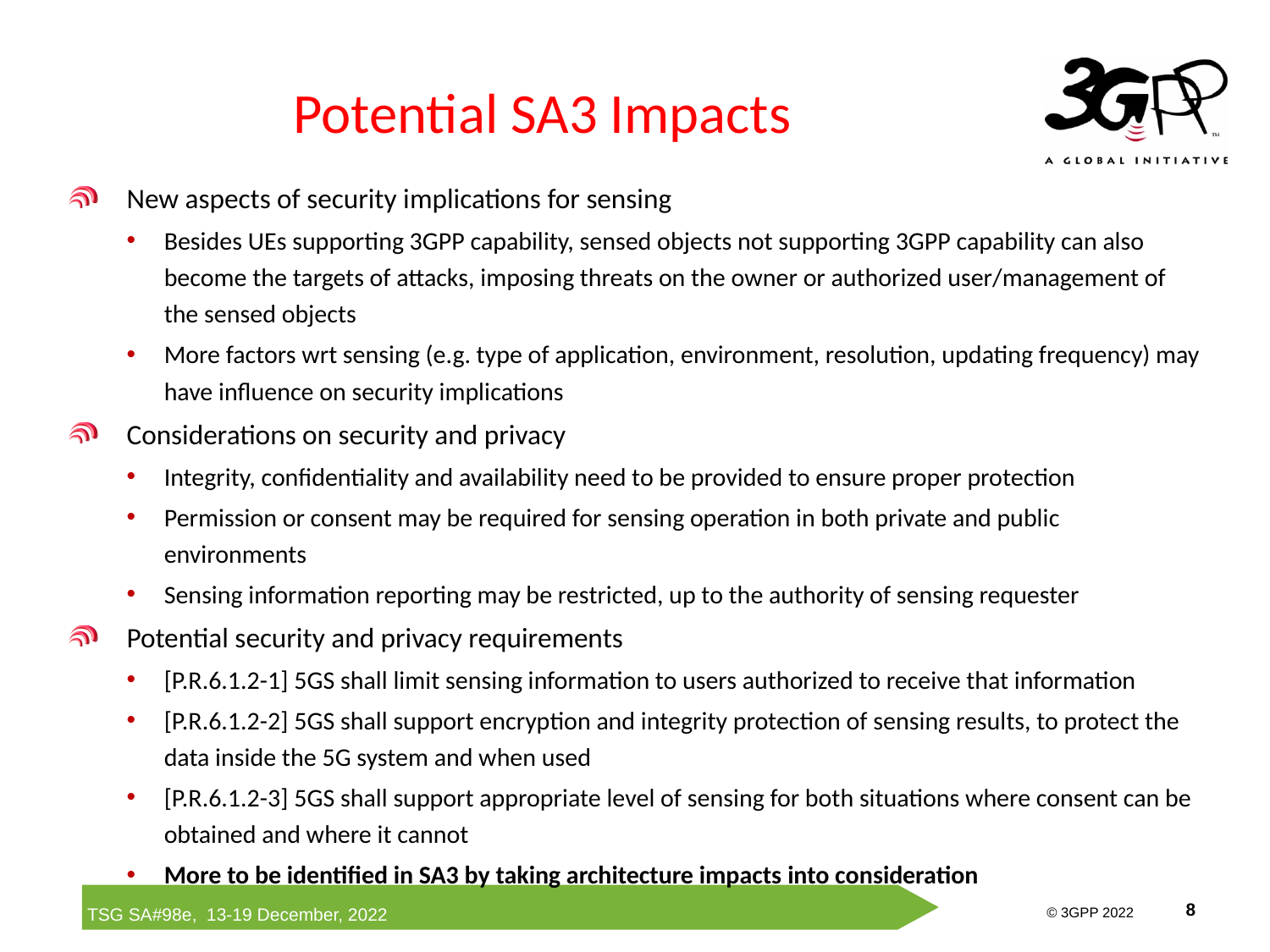

# Potential SA3 Impacts
New aspects of security implications for sensing
Besides UEs supporting 3GPP capability, sensed objects not supporting 3GPP capability can also become the targets of attacks, imposing threats on the owner or authorized user/management of the sensed objects
More factors wrt sensing (e.g. type of application, environment, resolution, updating frequency) may have influence on security implications
Considerations on security and privacy
Integrity, confidentiality and availability need to be provided to ensure proper protection
Permission or consent may be required for sensing operation in both private and public environments
Sensing information reporting may be restricted, up to the authority of sensing requester
Potential security and privacy requirements
[P.R.6.1.2-1] 5GS shall limit sensing information to users authorized to receive that information
[P.R.6.1.2-2] 5GS shall support encryption and integrity protection of sensing results, to protect the data inside the 5G system and when used
[P.R.6.1.2-3] 5GS shall support appropriate level of sensing for both situations where consent can be obtained and where it cannot
More to be identified in SA3 by taking architecture impacts into consideration